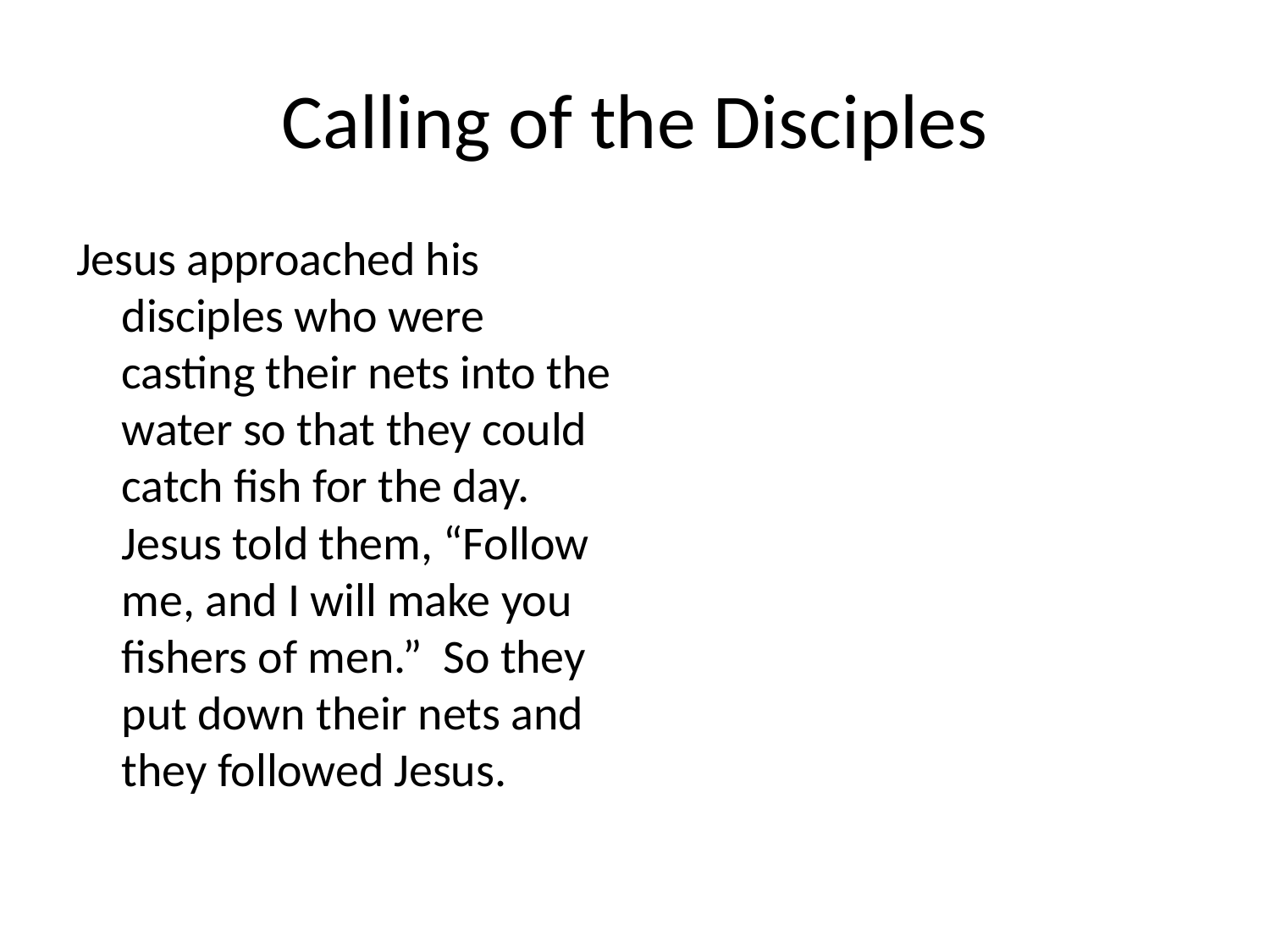

# Calling of the Disciples
Jesus approached his disciples who were casting their nets into the water so that they could catch fish for the day.  Jesus told them, “Follow me, and I will make you fishers of men.”  So they put down their nets and they followed Jesus.